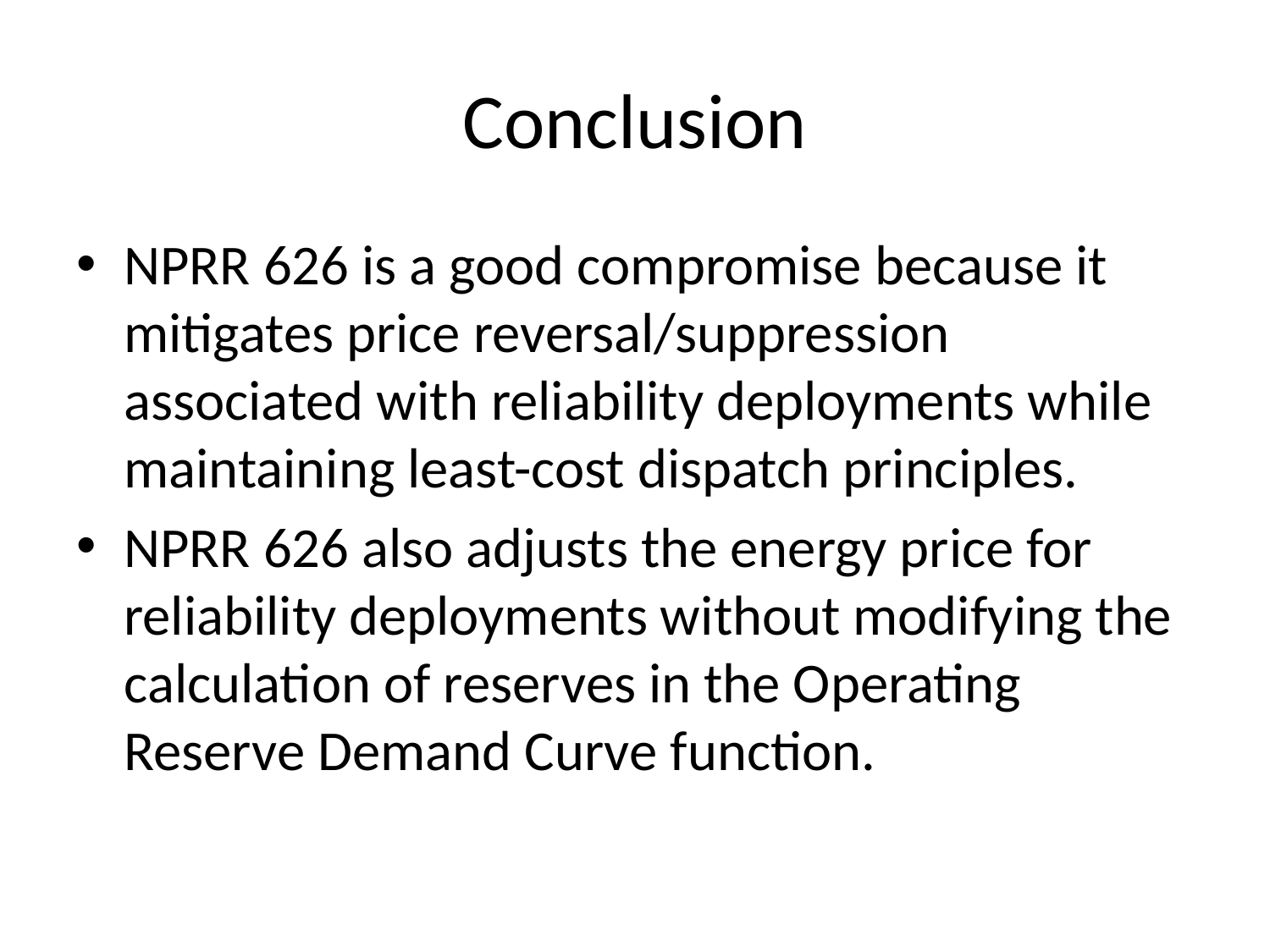

# Conclusion
NPRR 626 is a good compromise because it mitigates price reversal/suppression associated with reliability deployments while maintaining least-cost dispatch principles.
NPRR 626 also adjusts the energy price for reliability deployments without modifying the calculation of reserves in the Operating Reserve Demand Curve function.